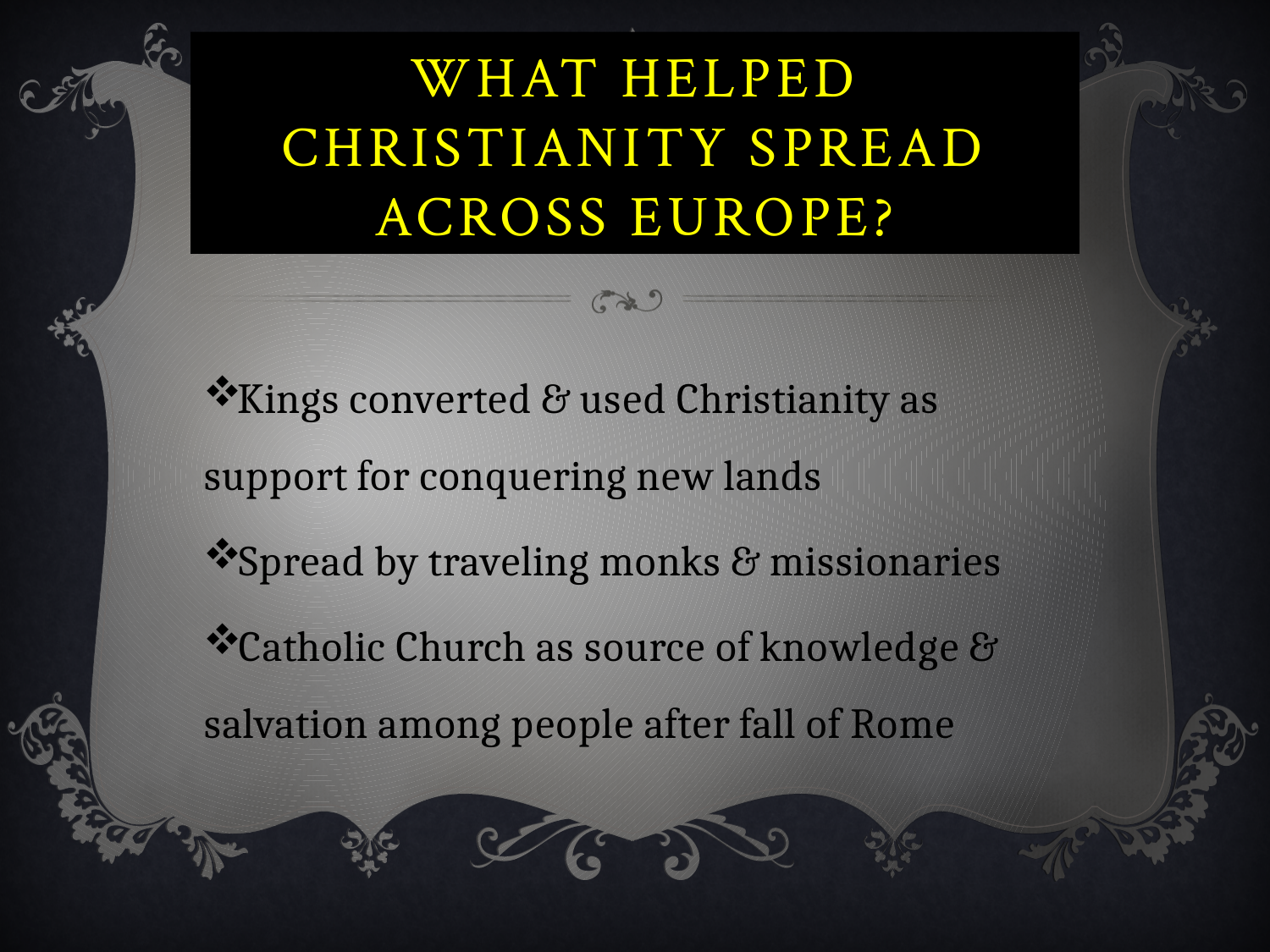

# What helped Christianity spread Across Europe?
Kings converted & used Christianity as support for conquering new lands
Spread by traveling monks & missionaries
Catholic Church as source of knowledge & salvation among people after fall of Rome